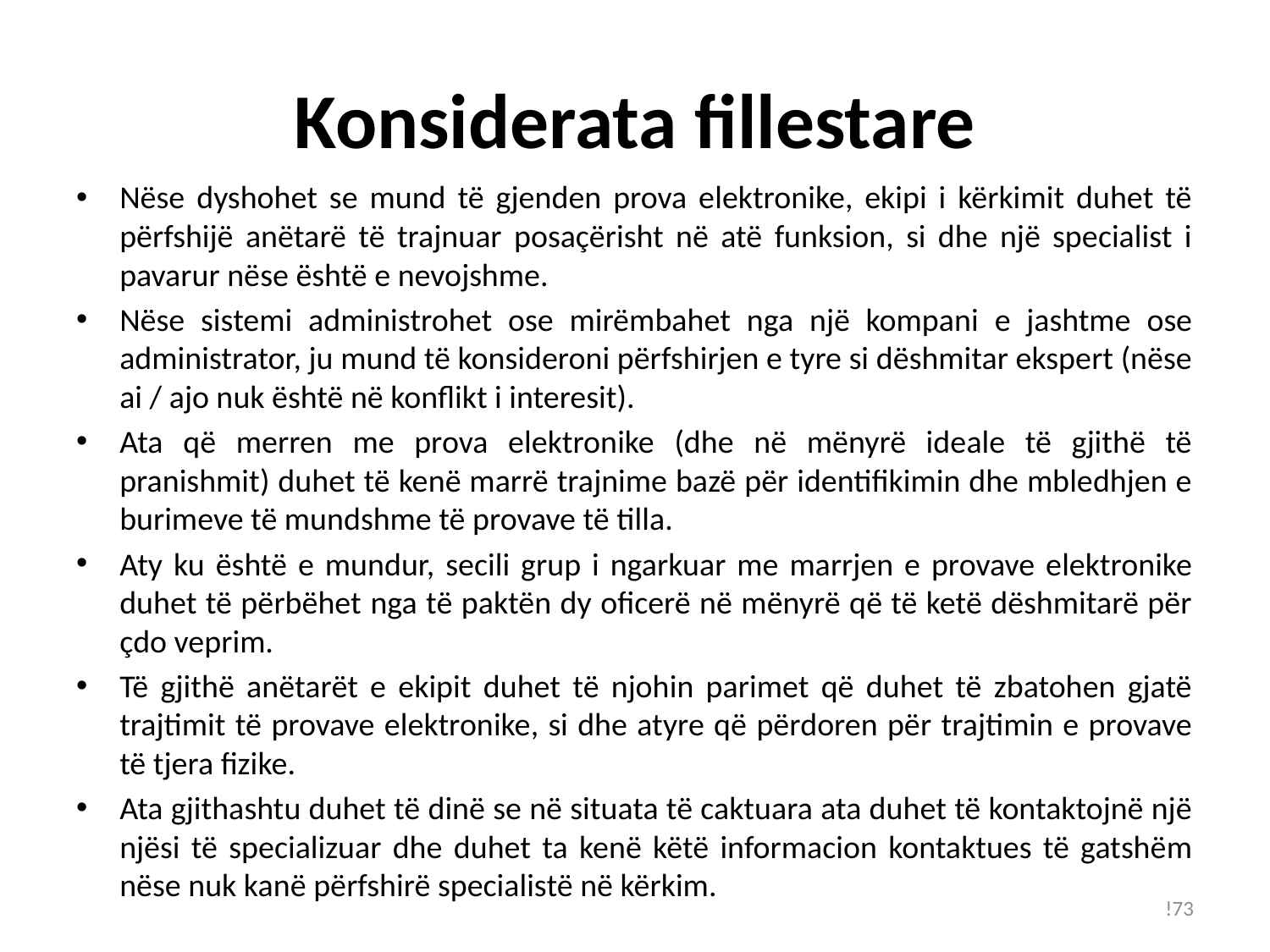

# Konsiderata fillestare
Nëse dyshohet se mund të gjenden prova elektronike, ekipi i kërkimit duhet të përfshijë anëtarë të trajnuar posaçërisht në atë funksion, si dhe një specialist i pavarur nëse është e nevojshme.
Nëse sistemi administrohet ose mirëmbahet nga një kompani e jashtme ose administrator, ju mund të konsideroni përfshirjen e tyre si dëshmitar ekspert (nëse ai / ajo nuk është në konflikt i interesit).
Ata që merren me prova elektronike (dhe në mënyrë ideale të gjithë të pranishmit) duhet të kenë marrë trajnime bazë për identifikimin dhe mbledhjen e burimeve të mundshme të provave të tilla.
Aty ku është e mundur, secili grup i ngarkuar me marrjen e provave elektronike duhet të përbëhet nga të paktën dy oficerë në mënyrë që të ketë dëshmitarë për çdo veprim.
Të gjithë anëtarët e ekipit duhet të njohin parimet që duhet të zbatohen gjatë trajtimit të provave elektronike, si dhe atyre që përdoren për trajtimin e provave të tjera fizike.
Ata gjithashtu duhet të dinë se në situata të caktuara ata duhet të kontaktojnë një njësi të specializuar dhe duhet ta kenë këtë informacion kontaktues të gatshëm nëse nuk kanë përfshirë specialistë në kërkim.

!73